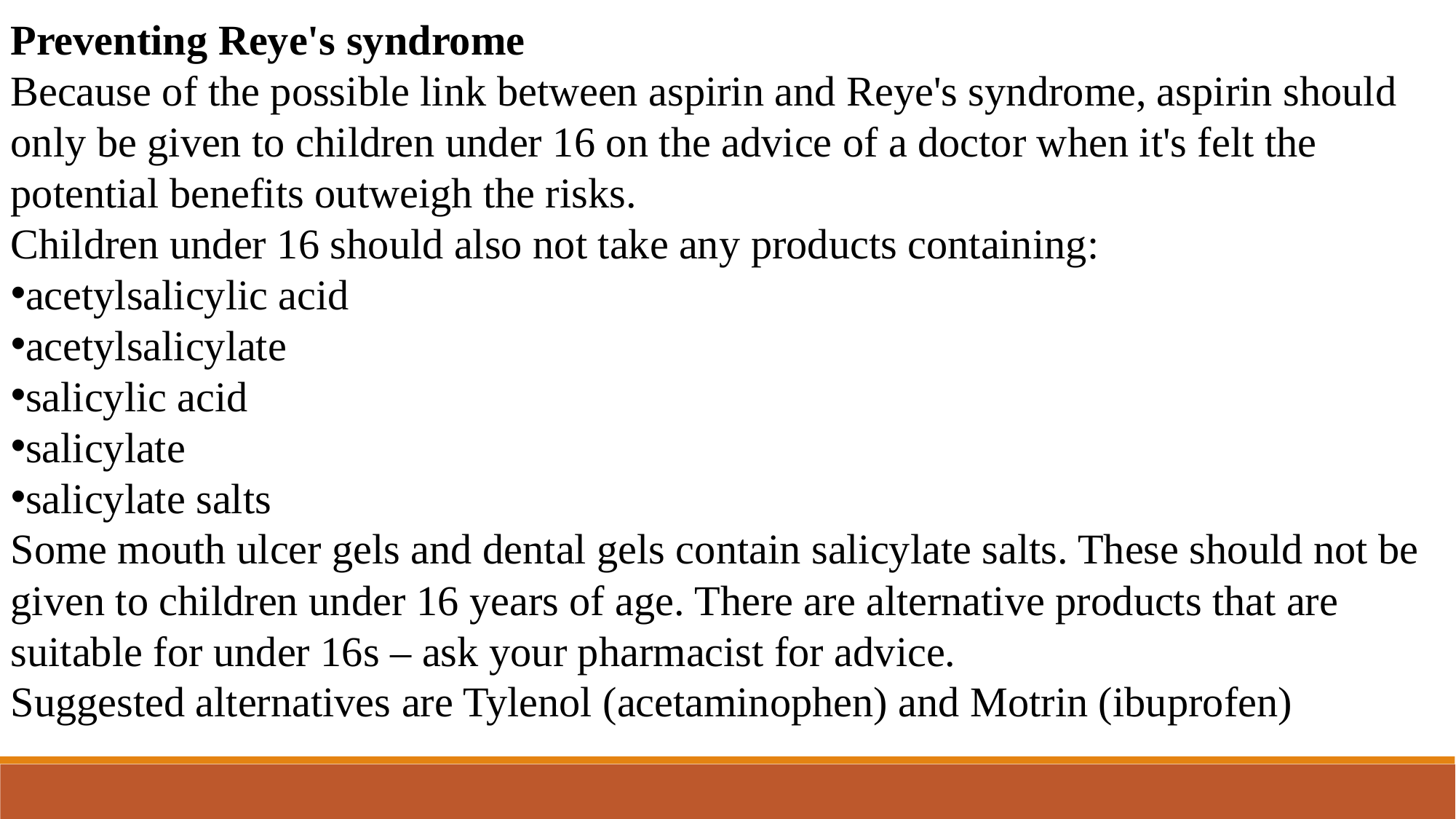

Preventing Reye's syndrome
Because of the possible link between aspirin and Reye's syndrome, aspirin should only be given to children under 16 on the advice of a doctor when it's felt the potential benefits outweigh the risks.
Children under 16 should also not take any products containing:
acetylsalicylic acid
acetylsalicylate
salicylic acid
salicylate
salicylate salts
Some mouth ulcer gels and dental gels contain salicylate salts. These should not be given to children under 16 years of age. There are alternative products that are suitable for under 16s – ask your pharmacist for advice.
Suggested alternatives are Tylenol (acetaminophen) and Motrin (ibuprofen)